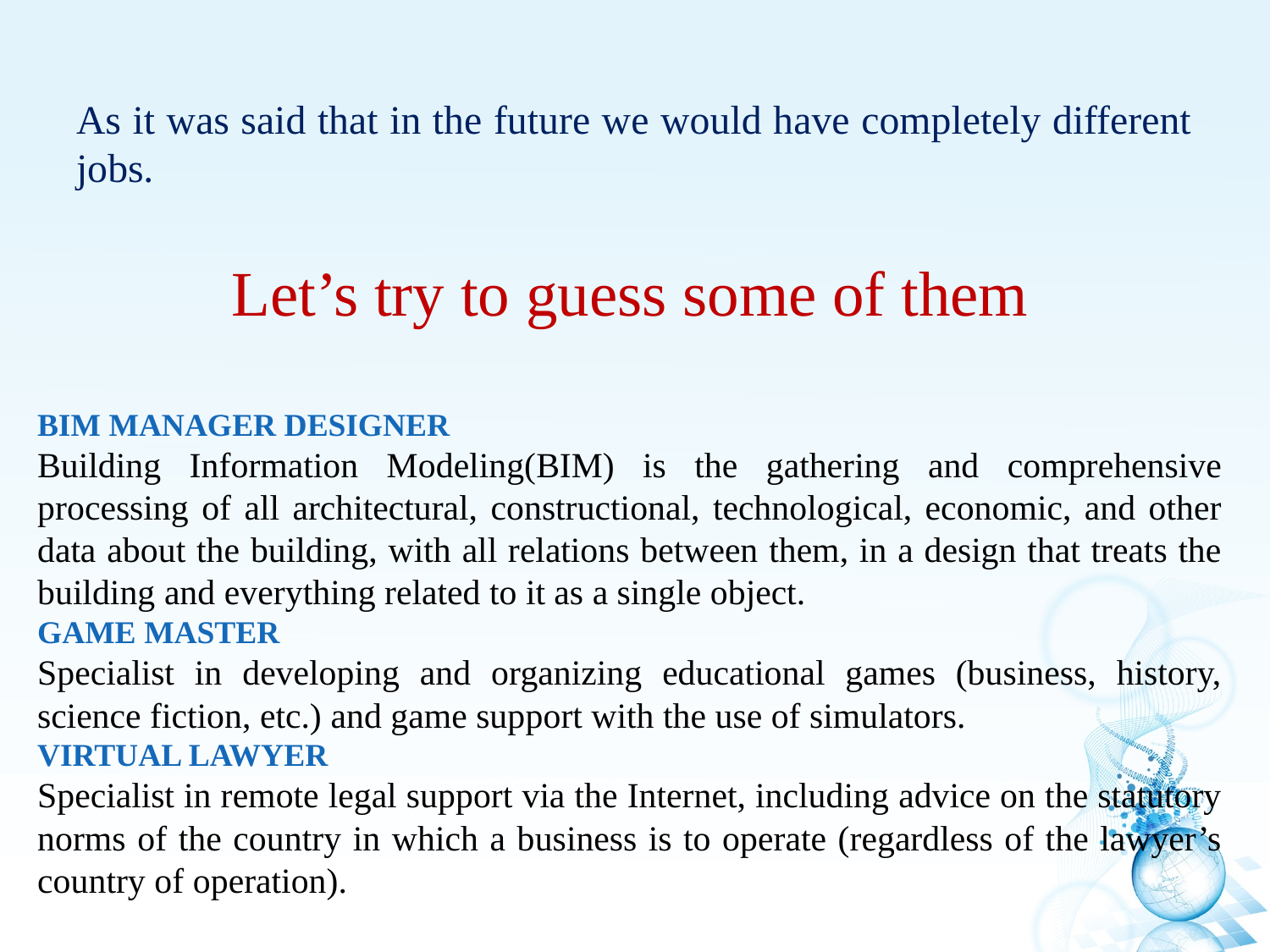

# As it was said that in the future we would have completely different jobs.
Let’s try to guess some of them

BIM MANAGER DESIGNER
Building Information Modeling(BIM) is the gathering and comprehensive processing of all architectural, constructional, technological, economic, and other data about the building, with all relations between them, in a design that treats the building and everything related to it as a single object.
GAME MASTER
Specialist in developing and organizing educational games (business, history, science fiction, etc.) and game support with the use of simulators.
VIRTUAL LAWYER
Specialist in remote legal support via the Internet, including advice on the statutory norms of the country in which a business is to operate (regardless of the lawyer’s country of operation).